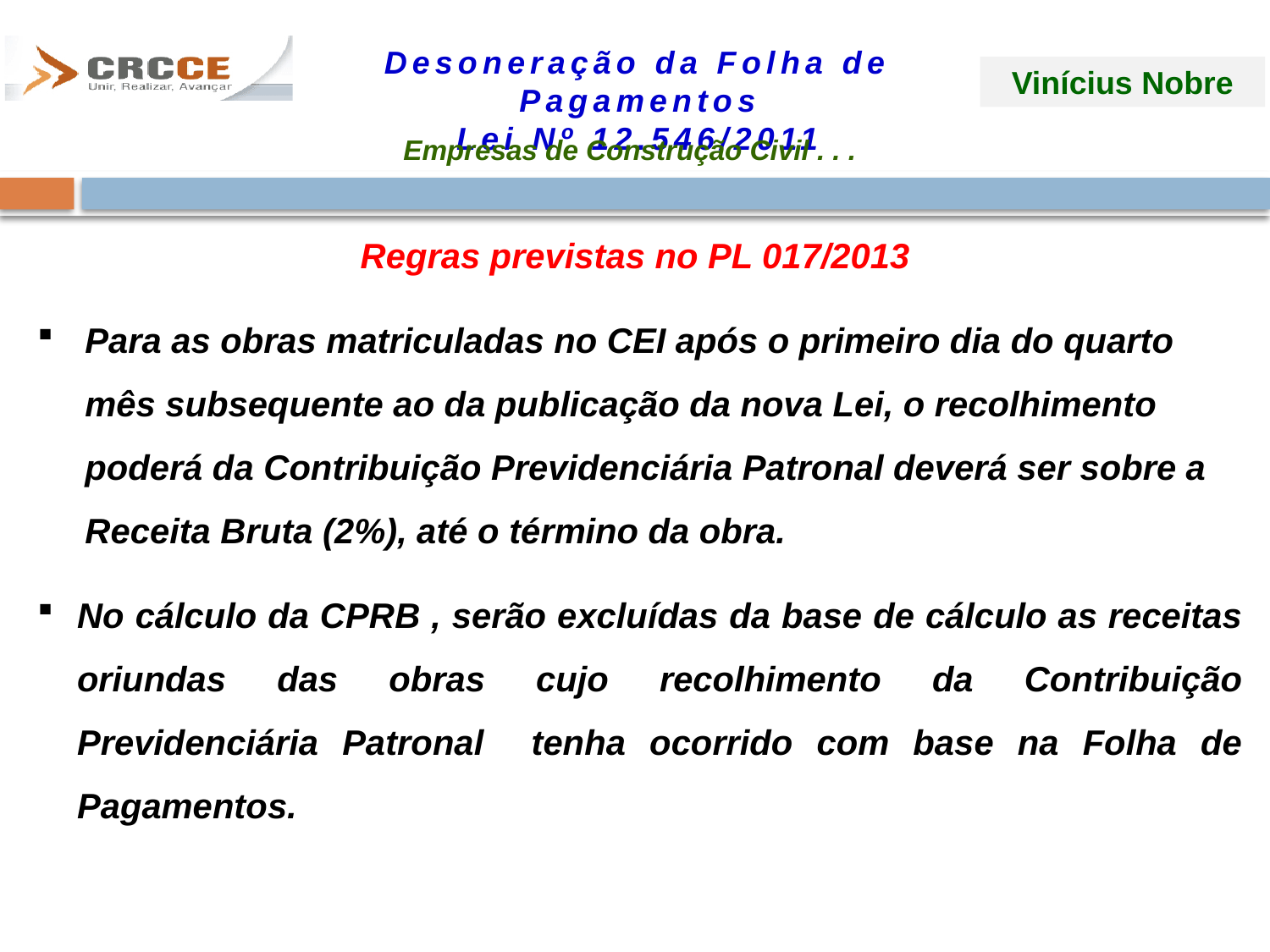

Empresas de Construção Civil . . .
Regras previstas no PL 017/2013
Para as obras matriculadas no CEI após o primeiro dia do quarto mês subsequente ao da publicação da nova Lei, o recolhimento poderá da Contribuição Previdenciária Patronal deverá ser sobre a Receita Bruta (2%), até o término da obra.
No cálculo da CPRB , serão excluídas da base de cálculo as receitas oriundas das obras cujo recolhimento da Contribuição Previdenciária Patronal  tenha ocorrido com base na Folha de Pagamentos.